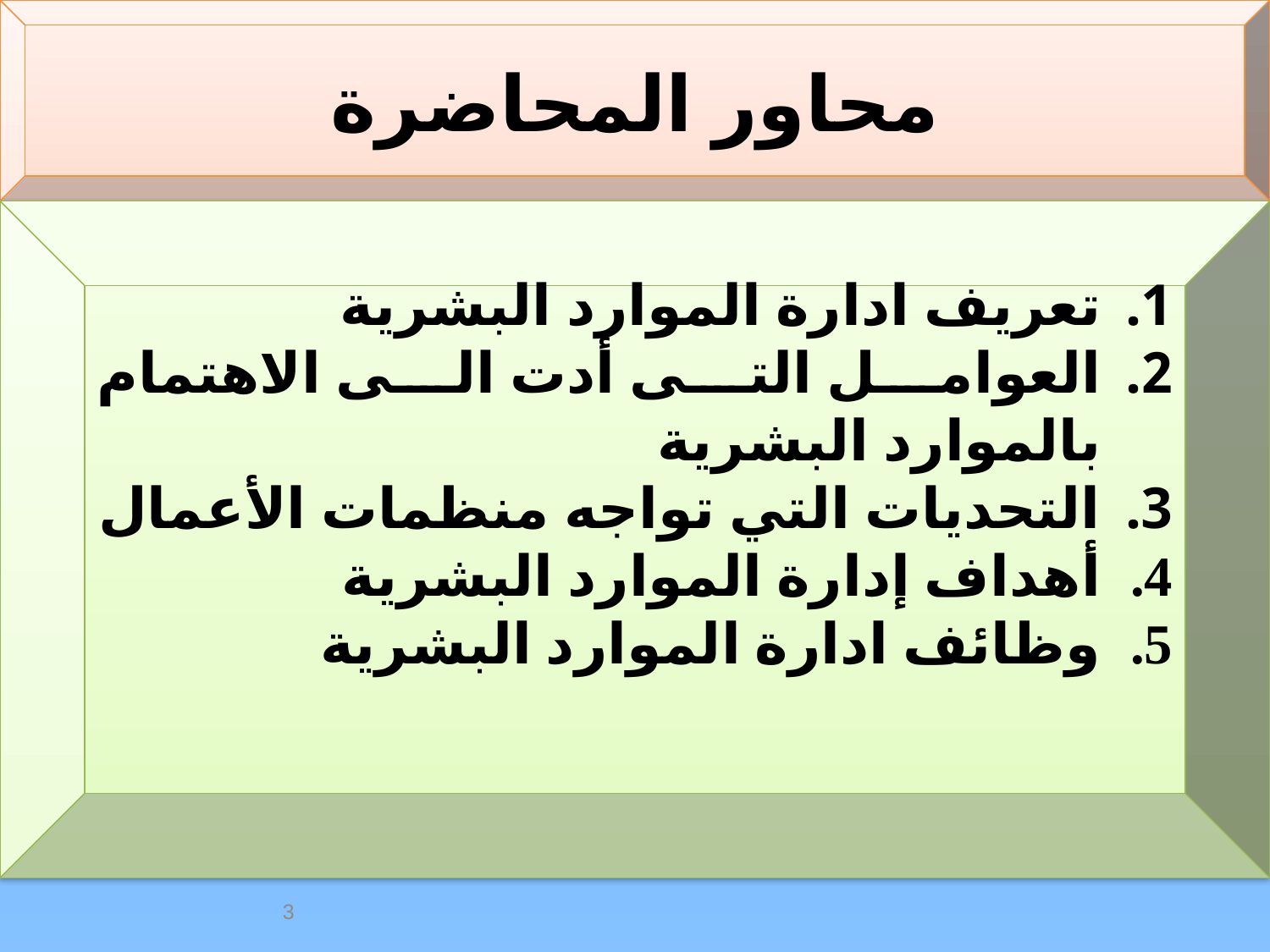

محاور المحاضرة
تعريف ادارة الموارد البشرية
العوامل التى أدت الى الاهتمام بالموارد البشرية
التحديات التي تواجه منظمات الأعمال
أهداف إدارة الموارد البشرية
وظائف ادارة الموارد البشرية

3